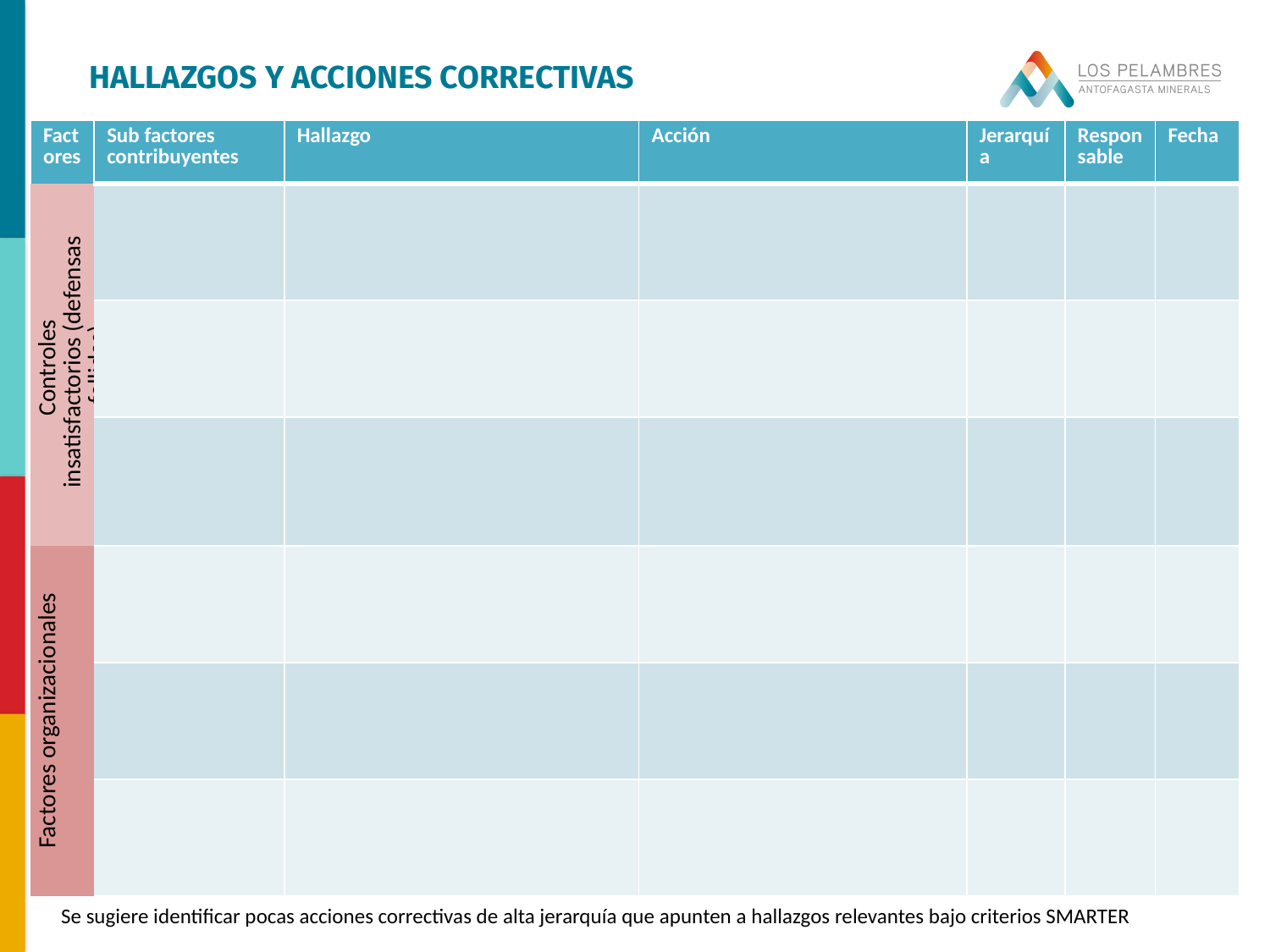

HALLAZGOS Y ACCIONES CORRECTIVAS

| Factores | Sub factores contribuyentes | Hallazgo | Acción | Jerarquía | Responsable | Fecha |
| --- | --- | --- | --- | --- | --- | --- |
| Controles insatisfactorios (defensas fallidas) |  |  |  |  |  |  |
|  |  |  |  |  |  |  |
|  |  |  |  |  |  |  |
| Factores organizacionales |  |  |  |  |  |  |
|  |  |  |  |  |  |  |
|  |  |  |  |  |  |  |
Se sugiere identificar pocas acciones correctivas de alta jerarquía que apunten a hallazgos relevantes bajo criterios SMARTER